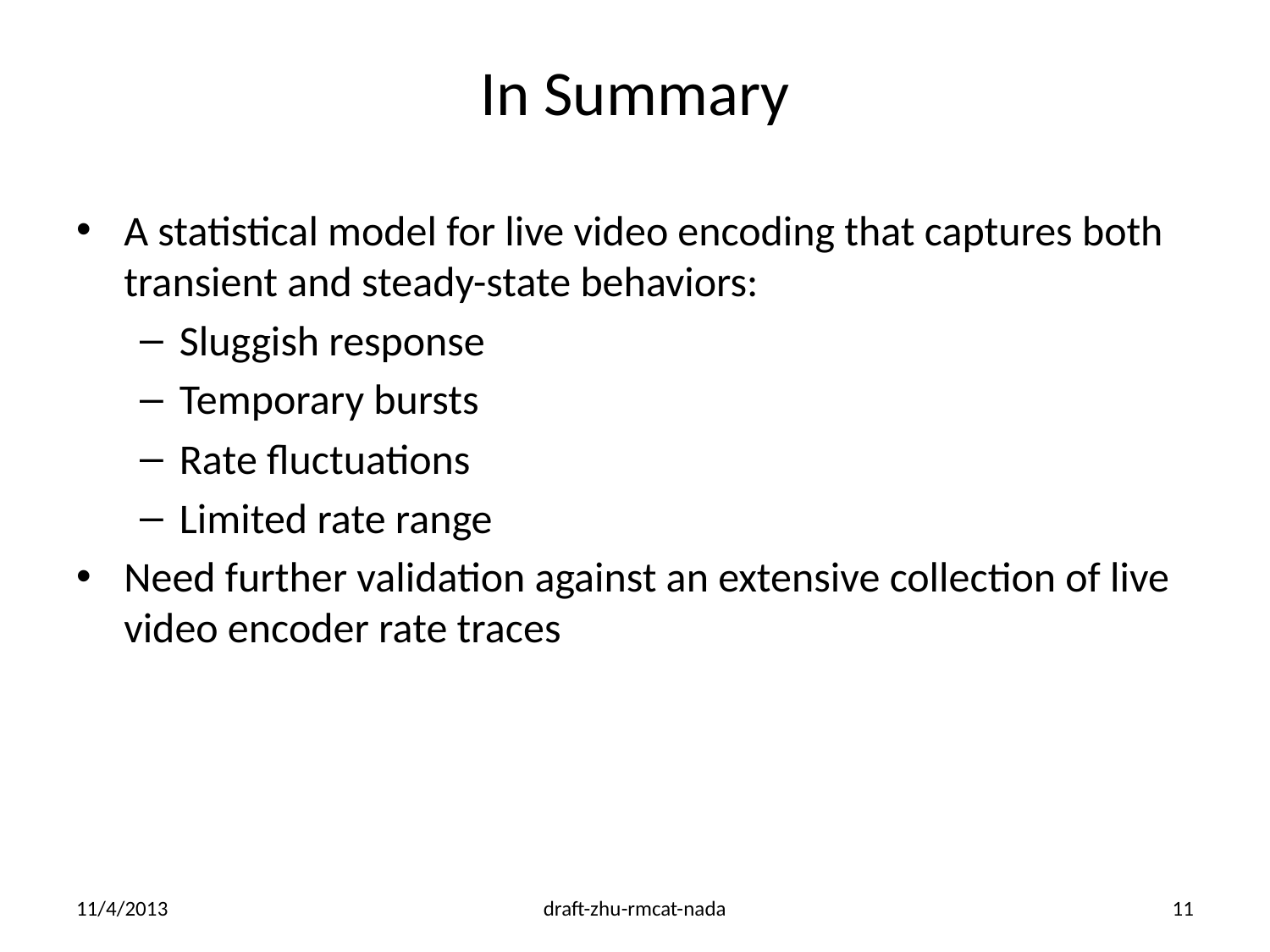

# In Summary
A statistical model for live video encoding that captures both transient and steady-state behaviors:
Sluggish response
Temporary bursts
Rate fluctuations
Limited rate range
Need further validation against an extensive collection of live video encoder rate traces

11/4/2013
draft-zhu-rmcat-nada
11